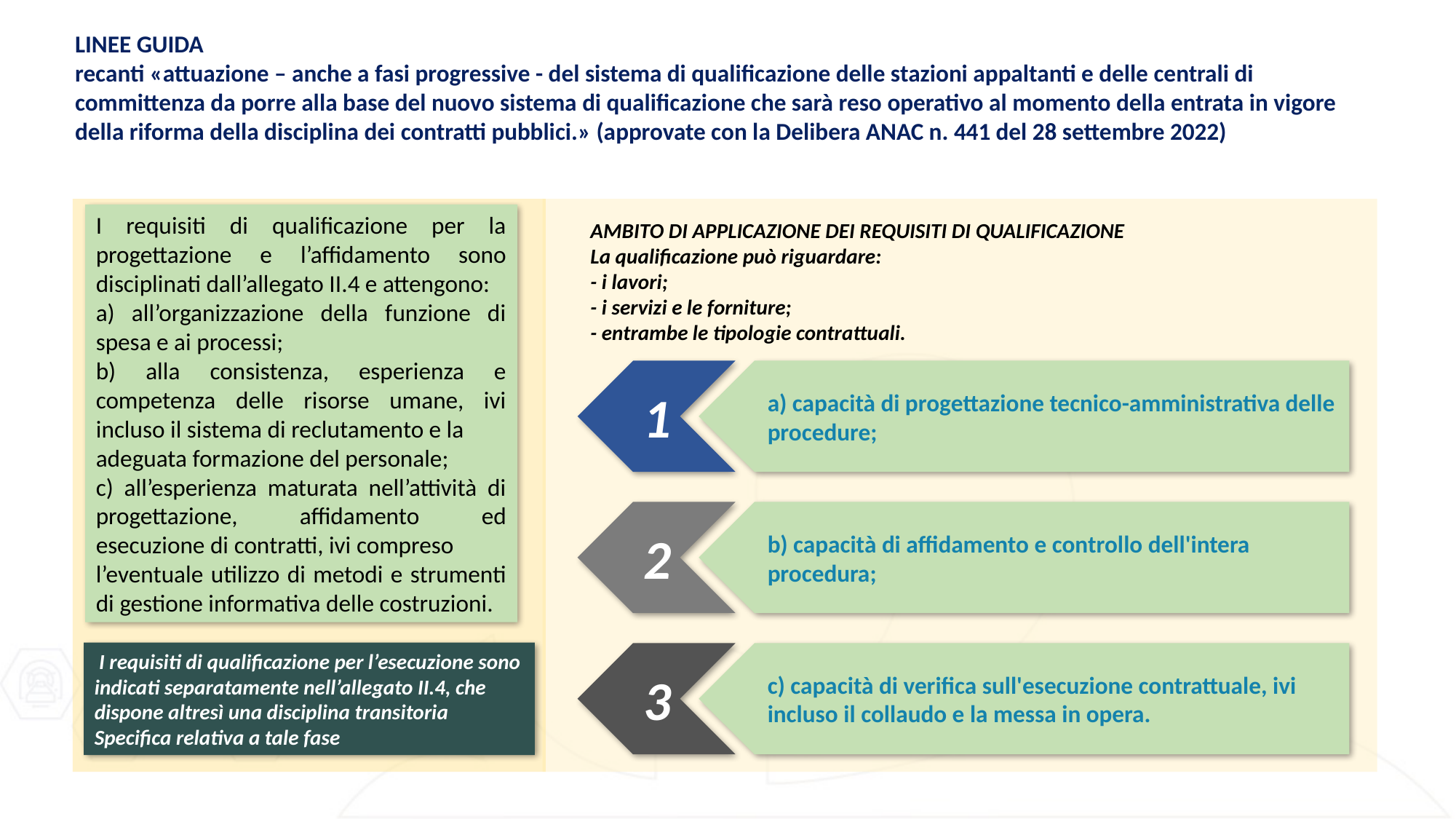

LINEE GUIDA
recanti «attuazione – anche a fasi progressive - del sistema di qualificazione delle stazioni appaltanti e delle centrali di committenza da porre alla base del nuovo sistema di qualificazione che sarà reso operativo al momento della entrata in vigore della riforma della disciplina dei contratti pubblici.» (approvate con la Delibera ANAC n. 441 del 28 settembre 2022)

I requisiti di qualificazione per la progettazione e l’affidamento sono disciplinati dall’allegato II.4 e attengono:
a) all’organizzazione della funzione di spesa e ai processi;
b) alla consistenza, esperienza e competenza delle risorse umane, ivi incluso il sistema di reclutamento e la
adeguata formazione del personale;
c) all’esperienza maturata nell’attività di progettazione, affidamento ed esecuzione di contratti, ivi compreso
l’eventuale utilizzo di metodi e strumenti di gestione informativa delle costruzioni.
AMBITO DI APPLICAZIONE DEI REQUISITI DI QUALIFICAZIONE
La qualificazione può riguardare:
- i lavori;
- i servizi e le forniture;
- entrambe le tipologie contrattuali.

1
a) capacità di progettazione tecnico-amministrativa delle procedure;
2
b) capacità di affidamento e controllo dell'intera procedura;
 I requisiti di qualificazione per l’esecuzione sono indicati separatamente nell’allegato II.4, che dispone altresì una disciplina transitoria Specifica relativa a tale fase
3
c) capacità di verifica sull'esecuzione contrattuale, ivi incluso il collaudo e la messa in opera.